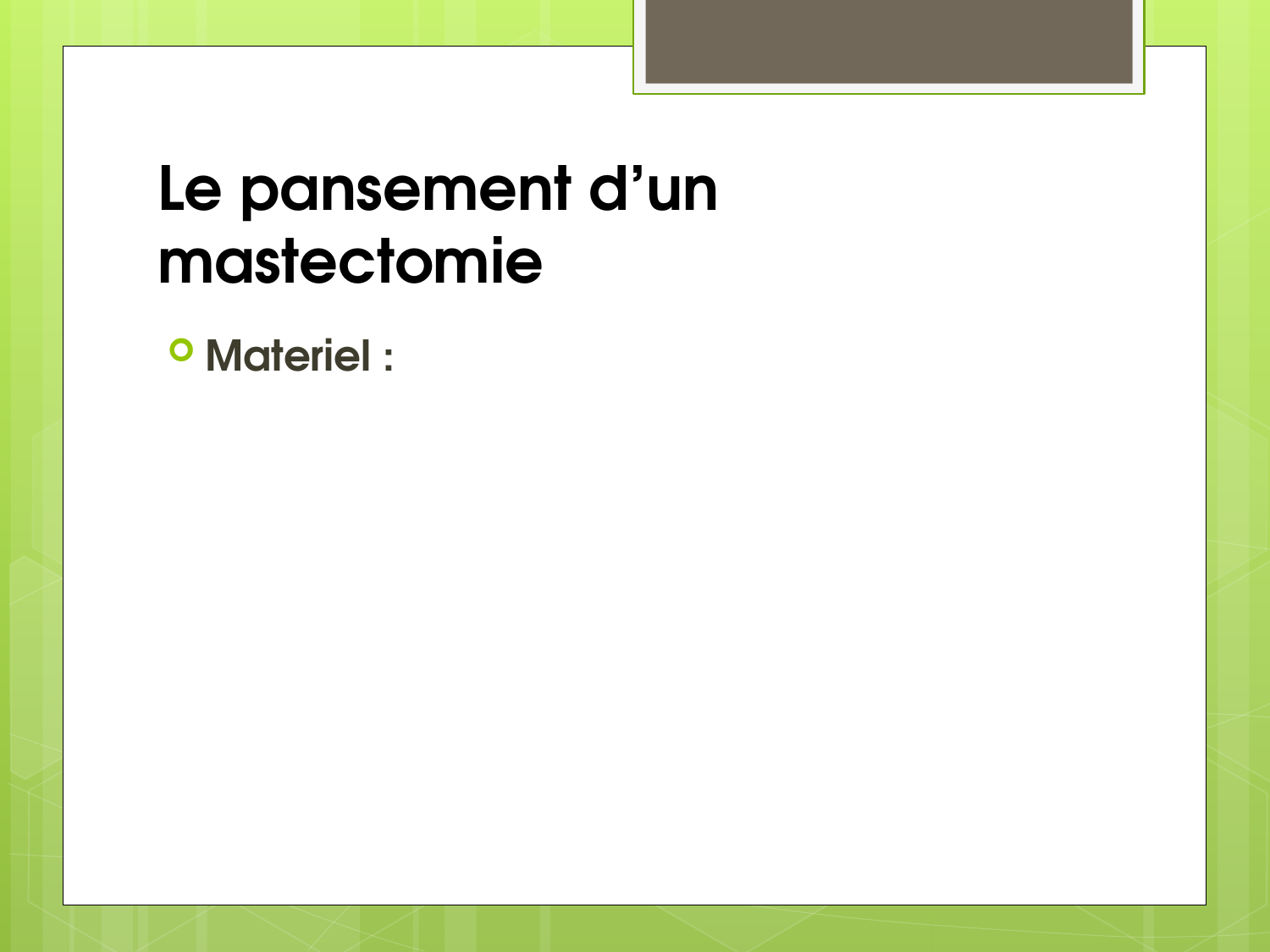

# Le pansement d’un mastectomie
Materiel :